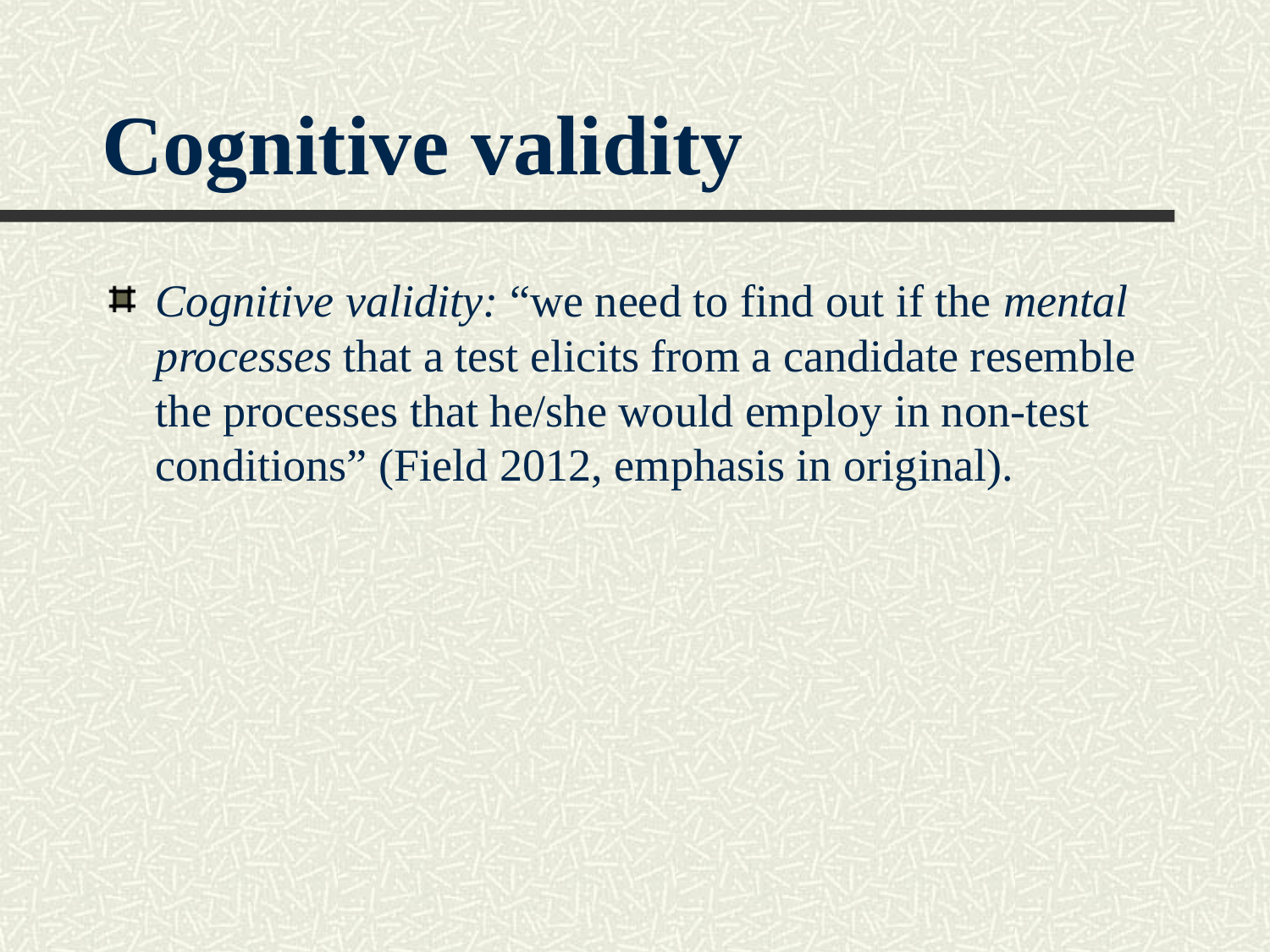

# Cognitive validity
Cognitive validity: “we need to find out if the mental processes that a test elicits from a candidate resemble the processes that he/she would employ in non-test conditions” (Field 2012, emphasis in original).